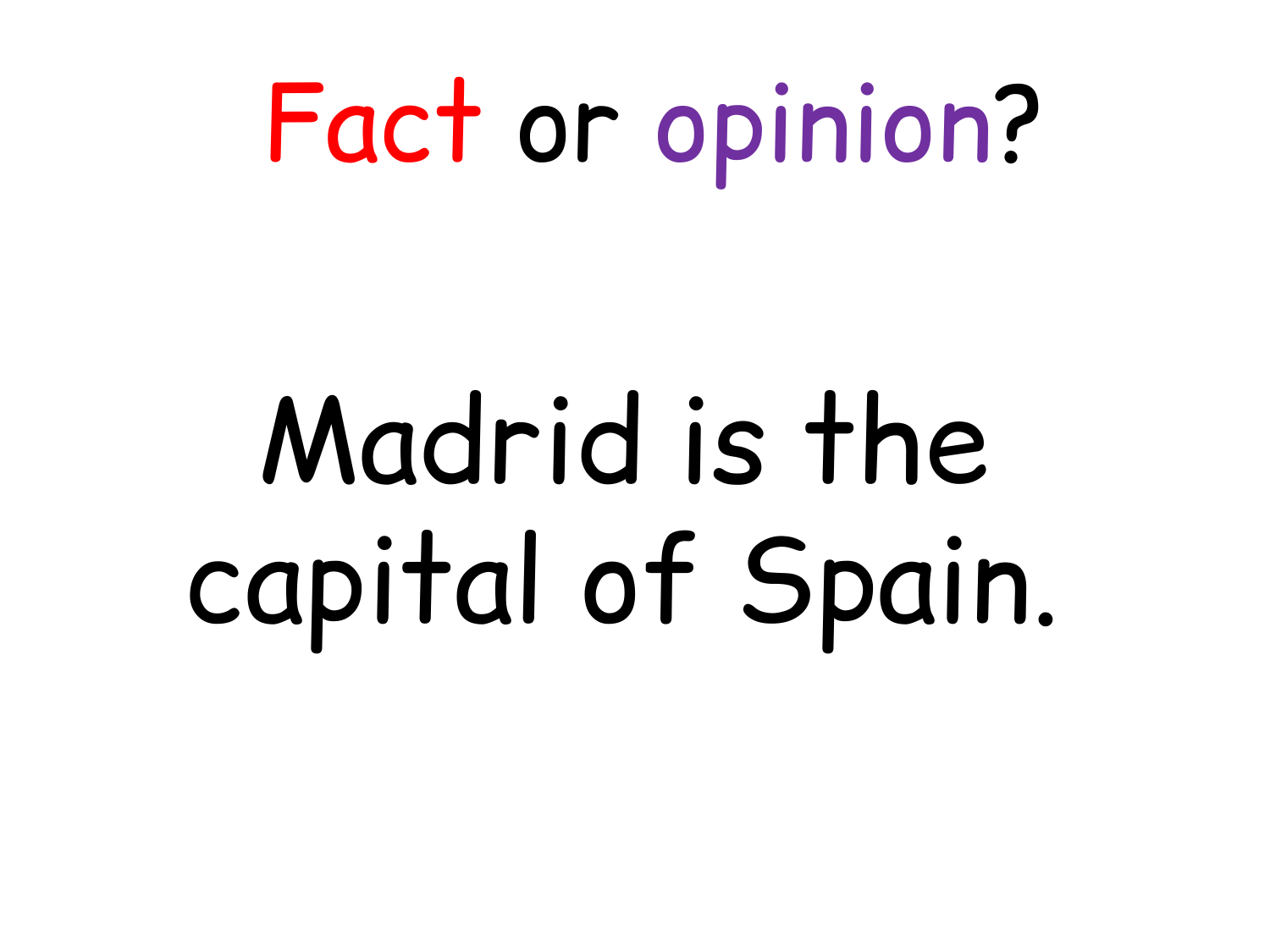

Fact or opinion?
# Madrid is the capital of Spain.